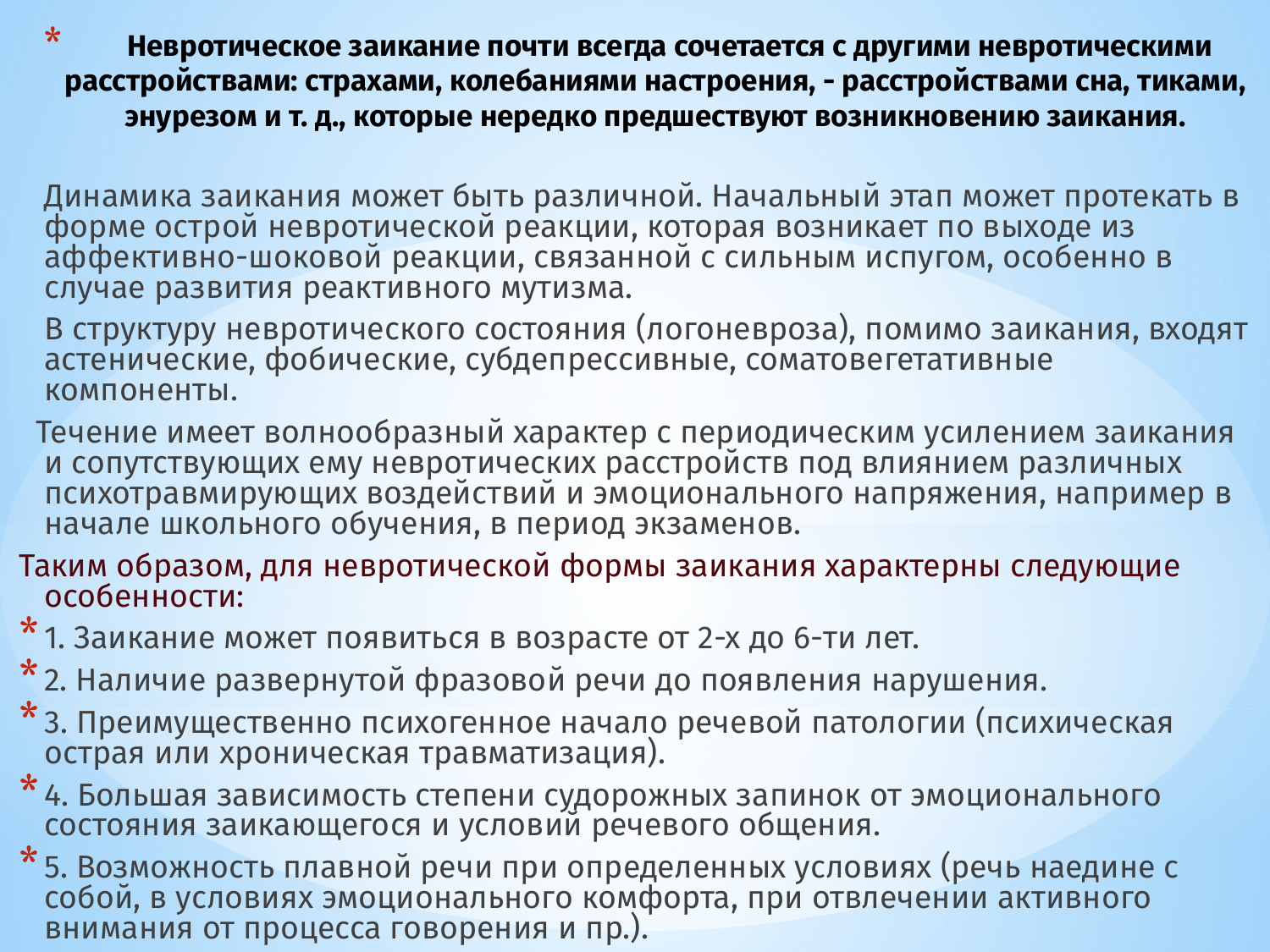

# Невротическое заикание почти всегда сочетается с другими невротическими расстройствами: страхами, колебаниями настроения, - расстройствами сна, тиками, энурезом и т. д., которые нередко предшествуют возникновению заикания.
   Динамика заикания может быть различной. Начальный этап может протекать в форме острой невротической реакции, которая возникает по выходе из аффективно-шоковой реакции, связанной с сильным испугом, особенно в случае развития реактивного мутизма.
   В структуру невротического состояния (логоневроза), помимо заикания, входят астенические, фобические, субдепрессивные, соматовегетативные компоненты.
  Течение имеет волнообразный характер с периодическим усилением заикания и сопутствующих ему невротических расстройств под влиянием различных психотравмирующих воздействий и эмоционального напряжения, например в начале школьного обучения, в период экзаменов.
Таким образом, для невротической формы заикания характерны следующие особенности:
1. Заикание может появиться в возрасте от 2-х до 6-ти лет.
2. Наличие развернутой фразовой речи до появления нарушения.
3. Преимущественно психогенное начало речевой патологии (психическая острая или хроническая травматизация).
4. Большая зависимость степени судорожных запинок от эмоционального состояния заикающегося и условий речевого общения.
5. Возможность плавной речи при определенных условиях (речь наедине с собой, в условиях эмоционального комфорта, при отвлечении активного внимания от процесса говорения и пр.).